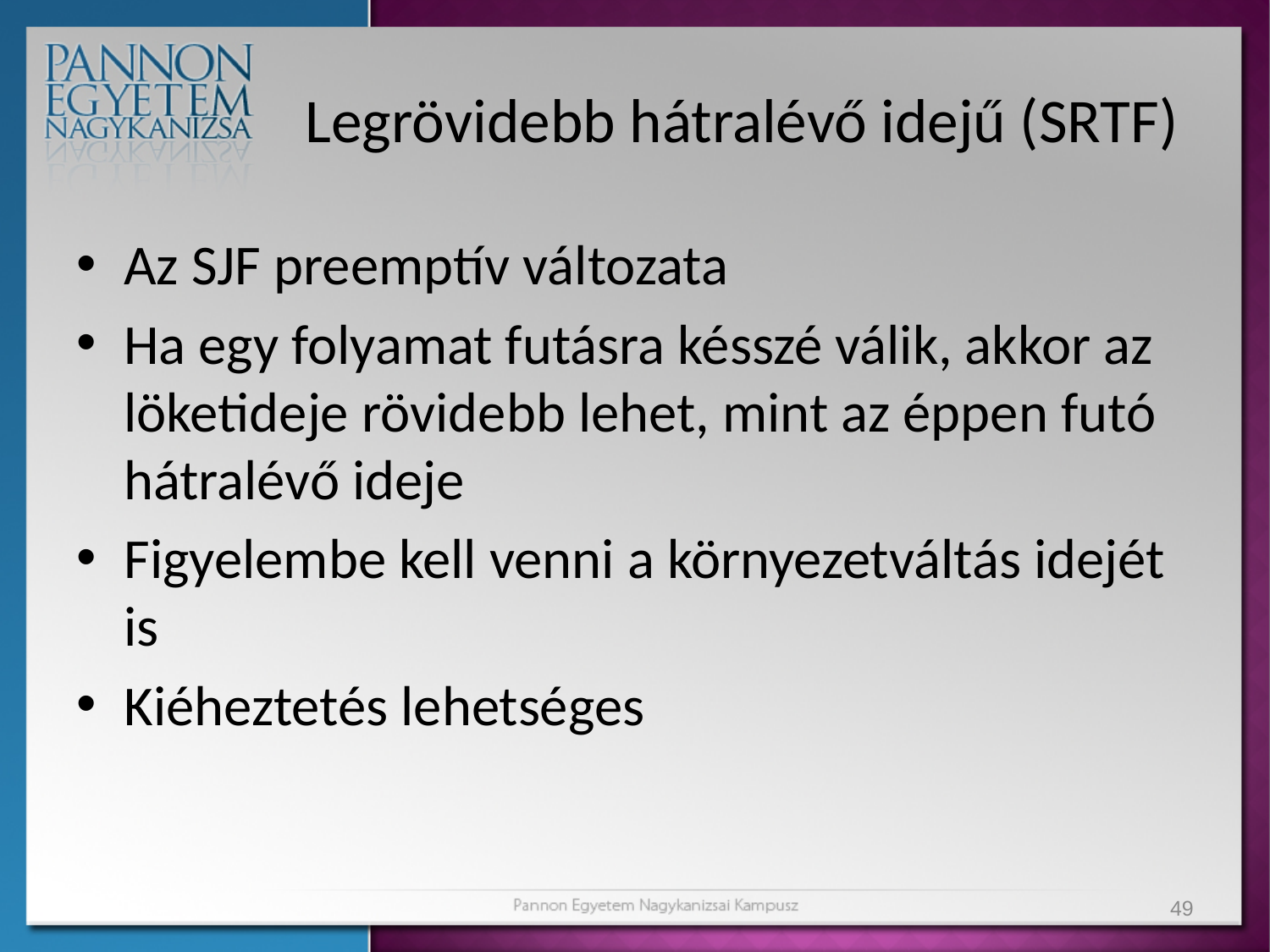

# Legrövidebb hátralévő idejű (SRTF)
Az SJF preemptív változata
Ha egy folyamat futásra késszé válik, akkor az löketideje rövidebb lehet, mint az éppen futó hátralévő ideje
Figyelembe kell venni a környezetváltás idejét is
Kiéheztetés lehetséges
49